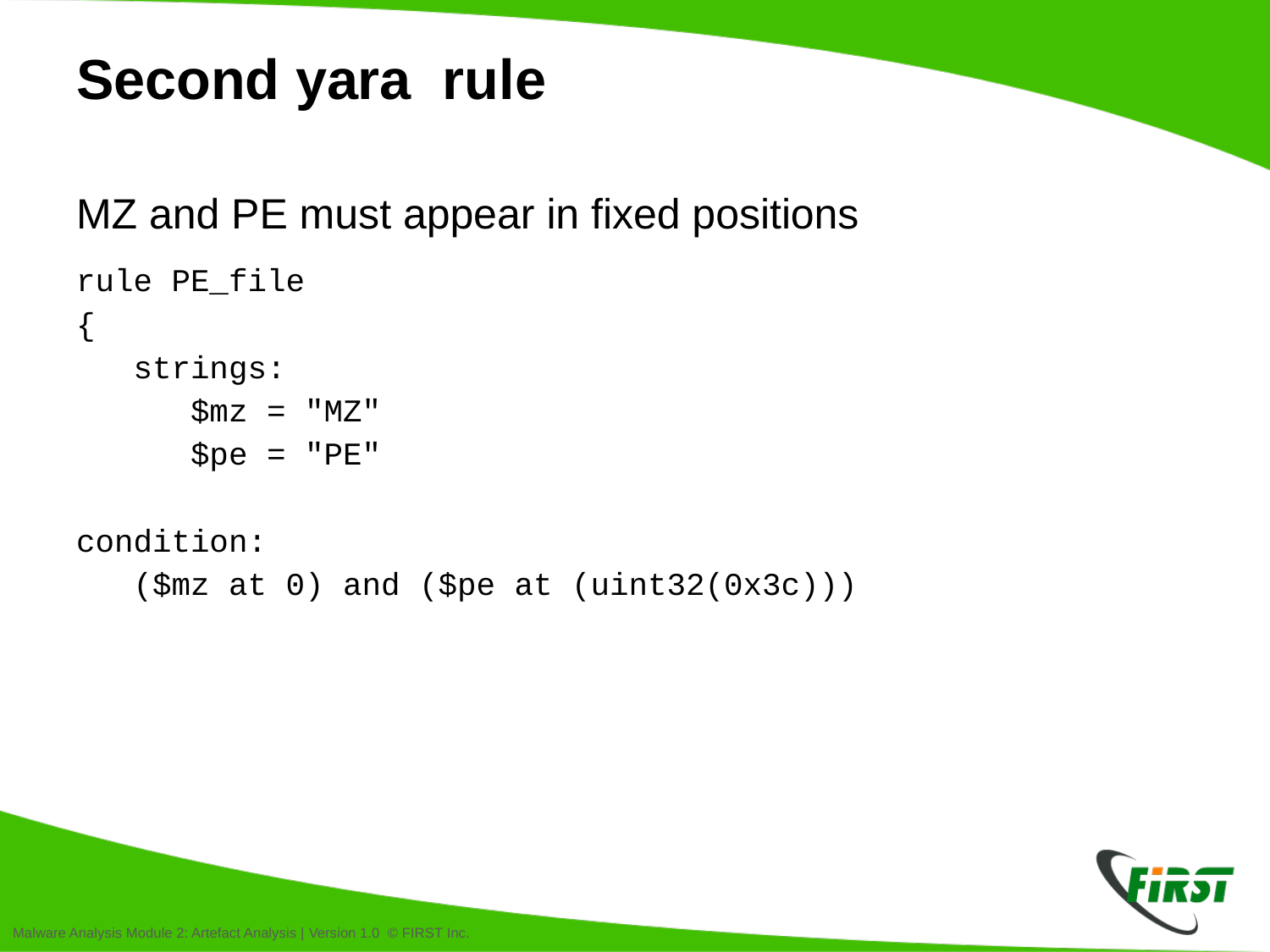

# Second yara  rule
MZ and PE must appear in fixed positions
rule PE_file
{
   strings:
      $mz = "MZ"
      $pe = "PE"
condition:
   ($mz at 0) and ($pe at (uint32(0x3c)))